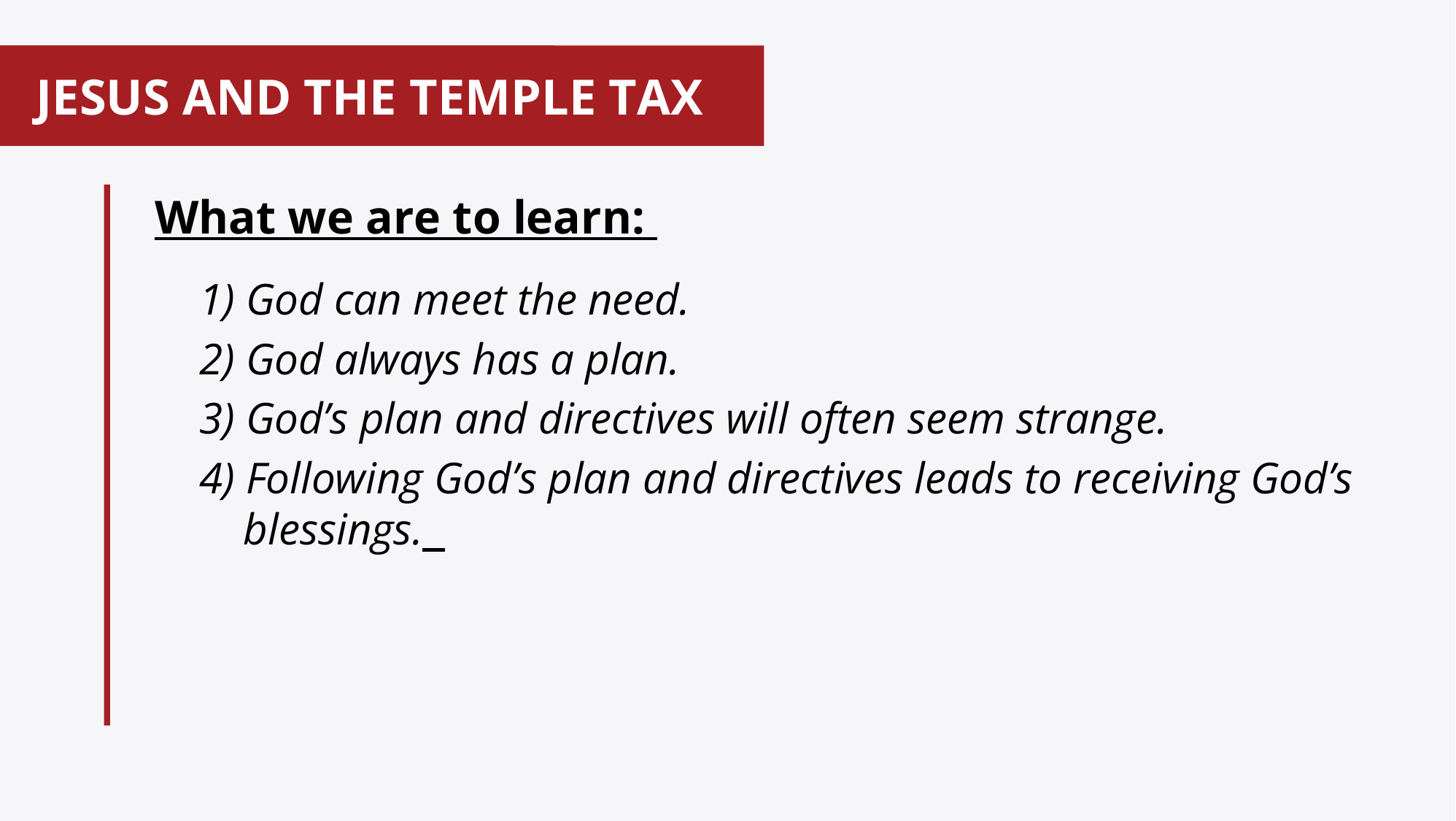

# JESUS AND THE TEMPLE TAX
What we are to learn:

    1) God can meet the need.
    2) God always has a plan.
    3) God’s plan and directives will often seem strange.
    4) Following God’s plan and directives leads to receiving God’s blessings.